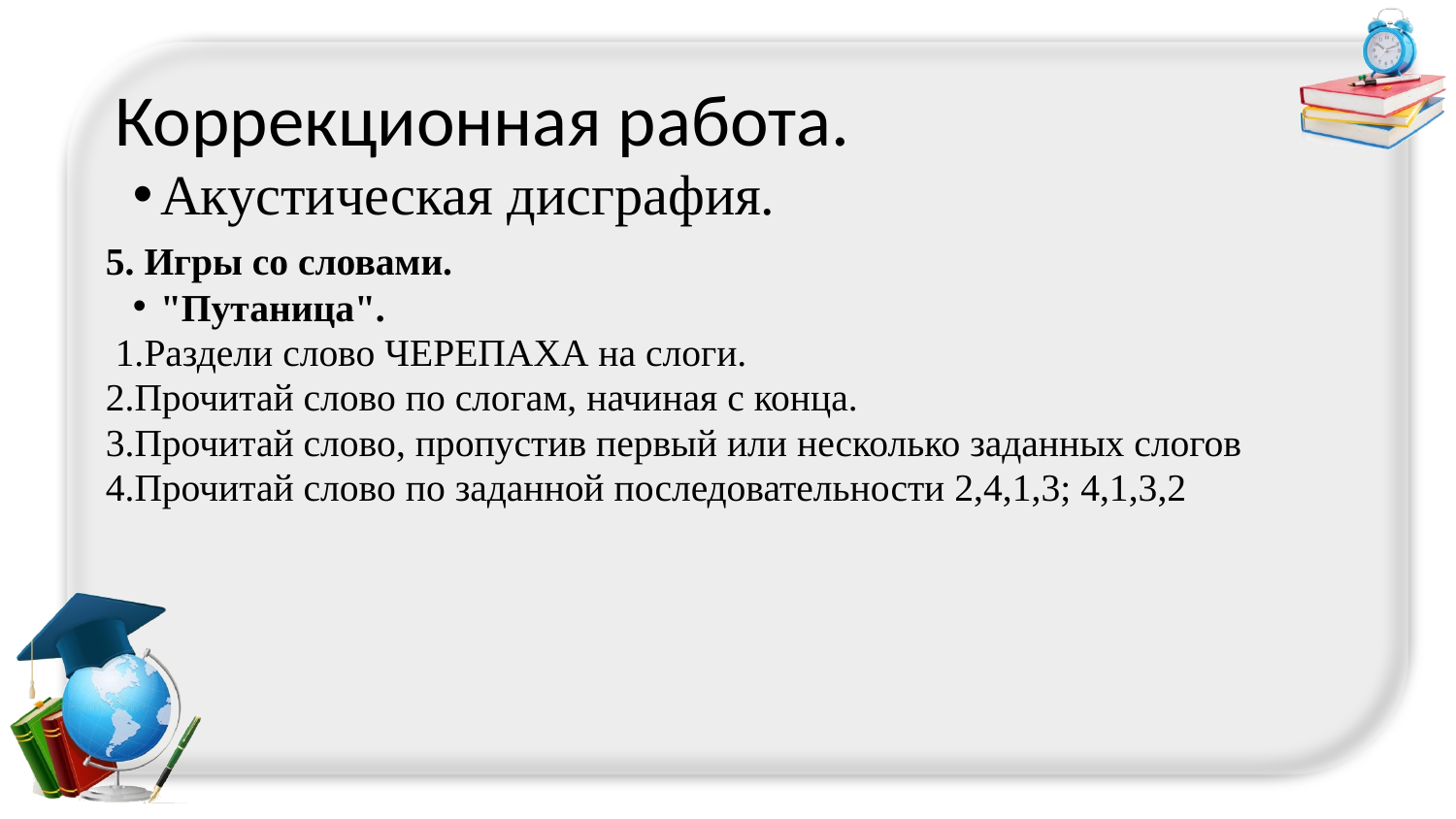

# Коррекционная работа.
Акустическая дисграфия.
5. Игры со словами.
"Путаница".
 1.Раздели слово ЧЕРЕПАХА на слоги.
2.Прочитай слово по слогам, начиная с конца.
3.Прочитай слово, пропустив первый или несколько заданных слогов
4.Прочитай слово по заданной последовательности 2,4,1,3; 4,1,3,2